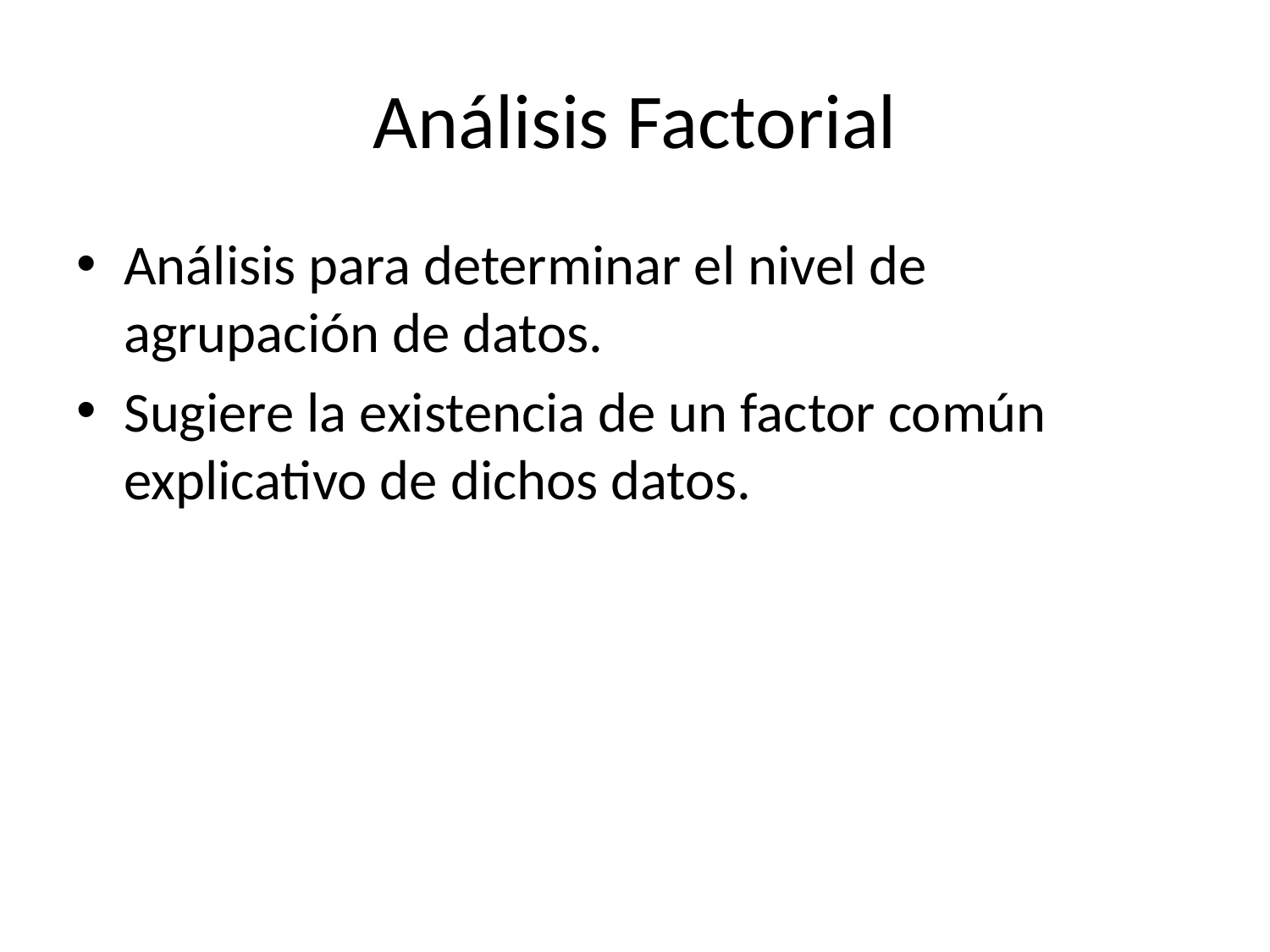

# Análisis Factorial
Análisis para determinar el nivel de agrupación de datos.
Sugiere la existencia de un factor común explicativo de dichos datos.